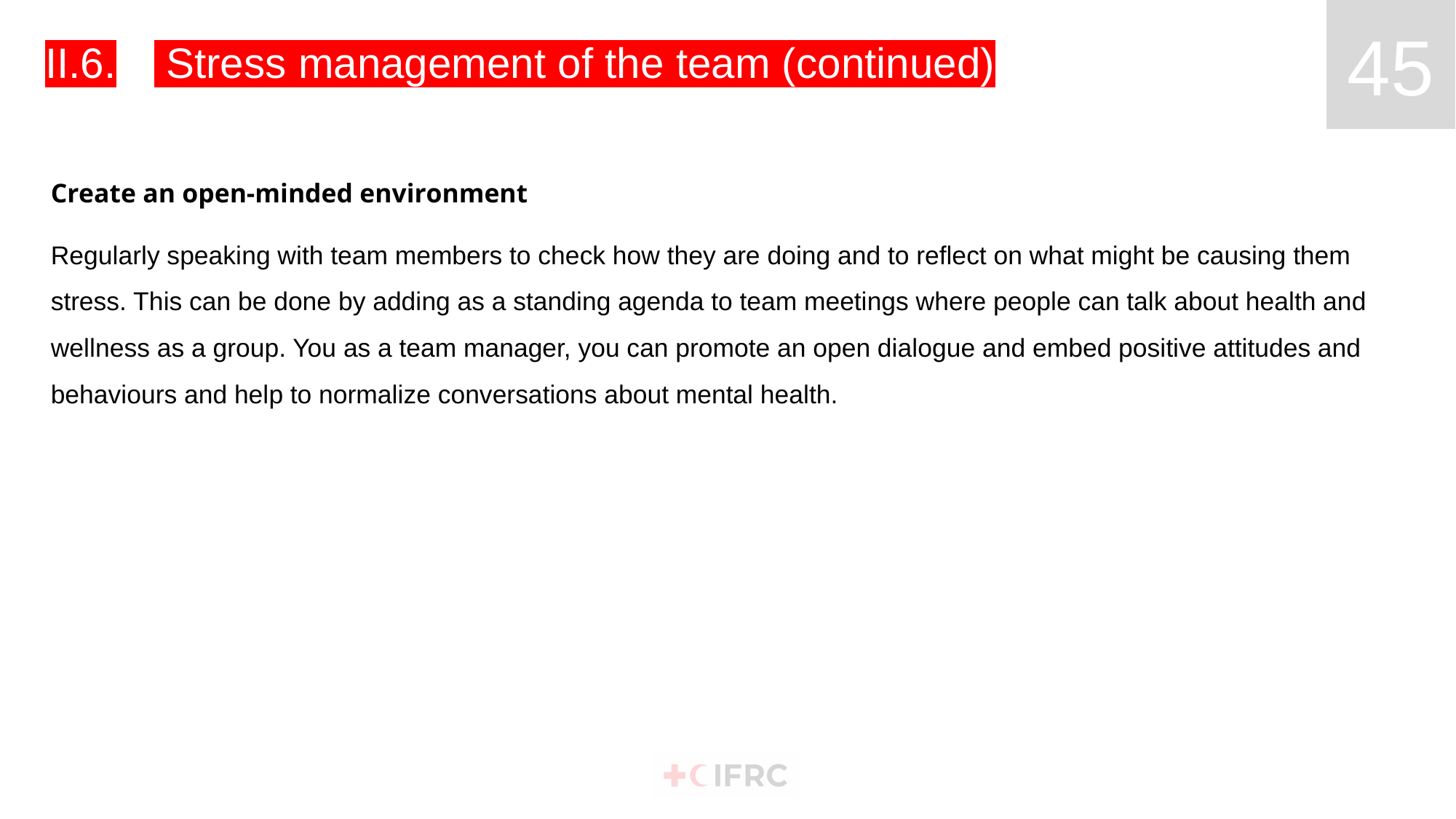

# II.6.	 Stress management of the team (continued)
Create an open-minded environment
Regularly speaking with team members to check how they are doing and to reflect on what might be causing them stress. This can be done by adding as a standing agenda to team meetings where people can talk about health and wellness as a group. You as a team manager, you can promote an open dialogue and embed positive attitudes and behaviours and help to normalize conversations about mental health.